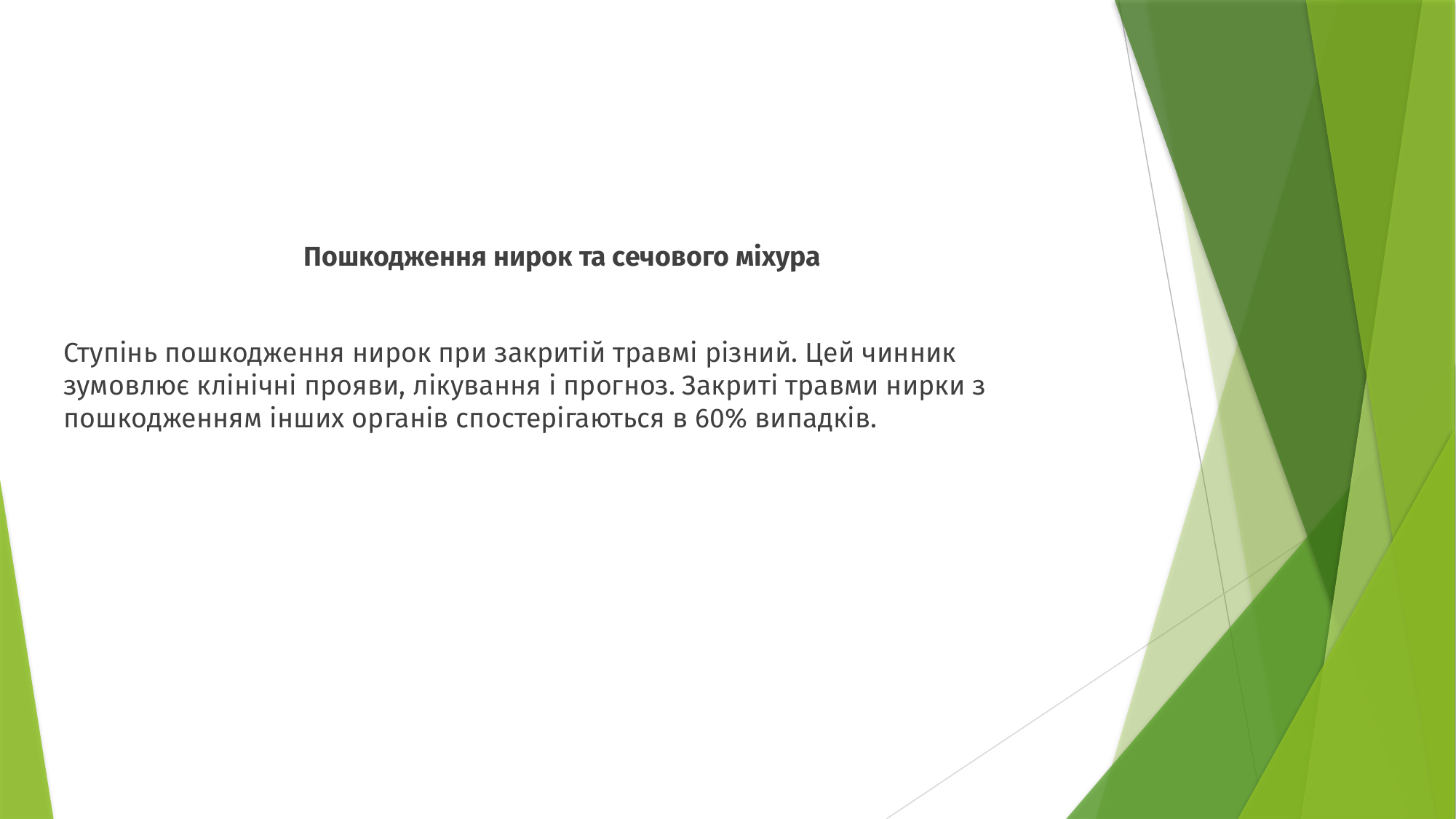

Пошкодження нирок та сечового мiхура

Ступінь пошкодження нирок при закритій травмі різний. Цей чинник зумовлює клінічні прояви, лікування і прогноз. Закриті травми нирки з пошкодженням інших органів спостерігаються в 60% випадків.